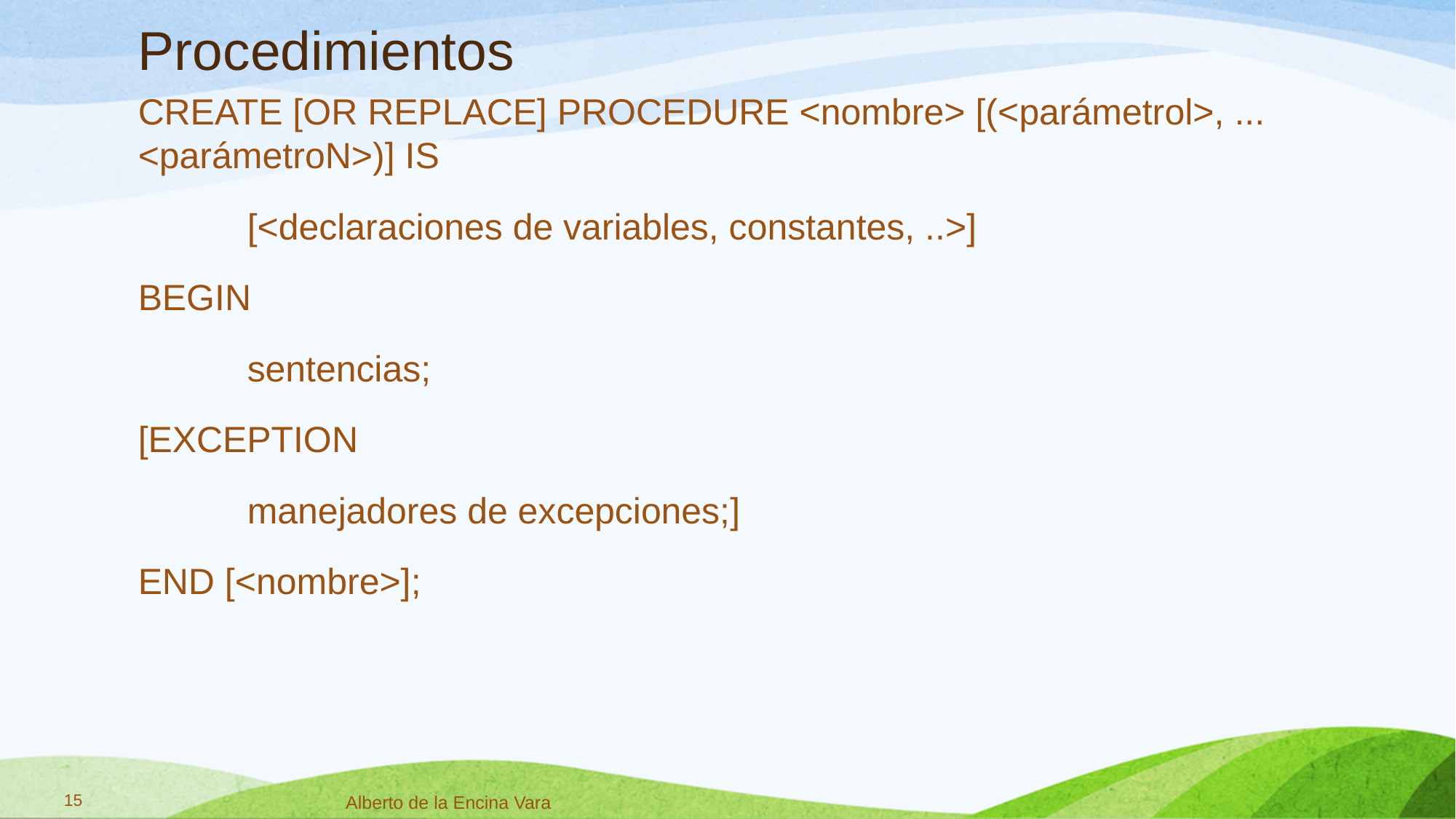

Procedimientos
CREATE [OR REPLACE] PROCEDURE <nombre> [(<parámetrol>, ... <parámetroN>)] IS
	[<declaraciones de variables, constantes, ..>]
BEGIN
	sentencias;
[EXCEPTION
	manejadores de excepciones;]
END [<nombre>];

15
Alberto de la Encina Vara